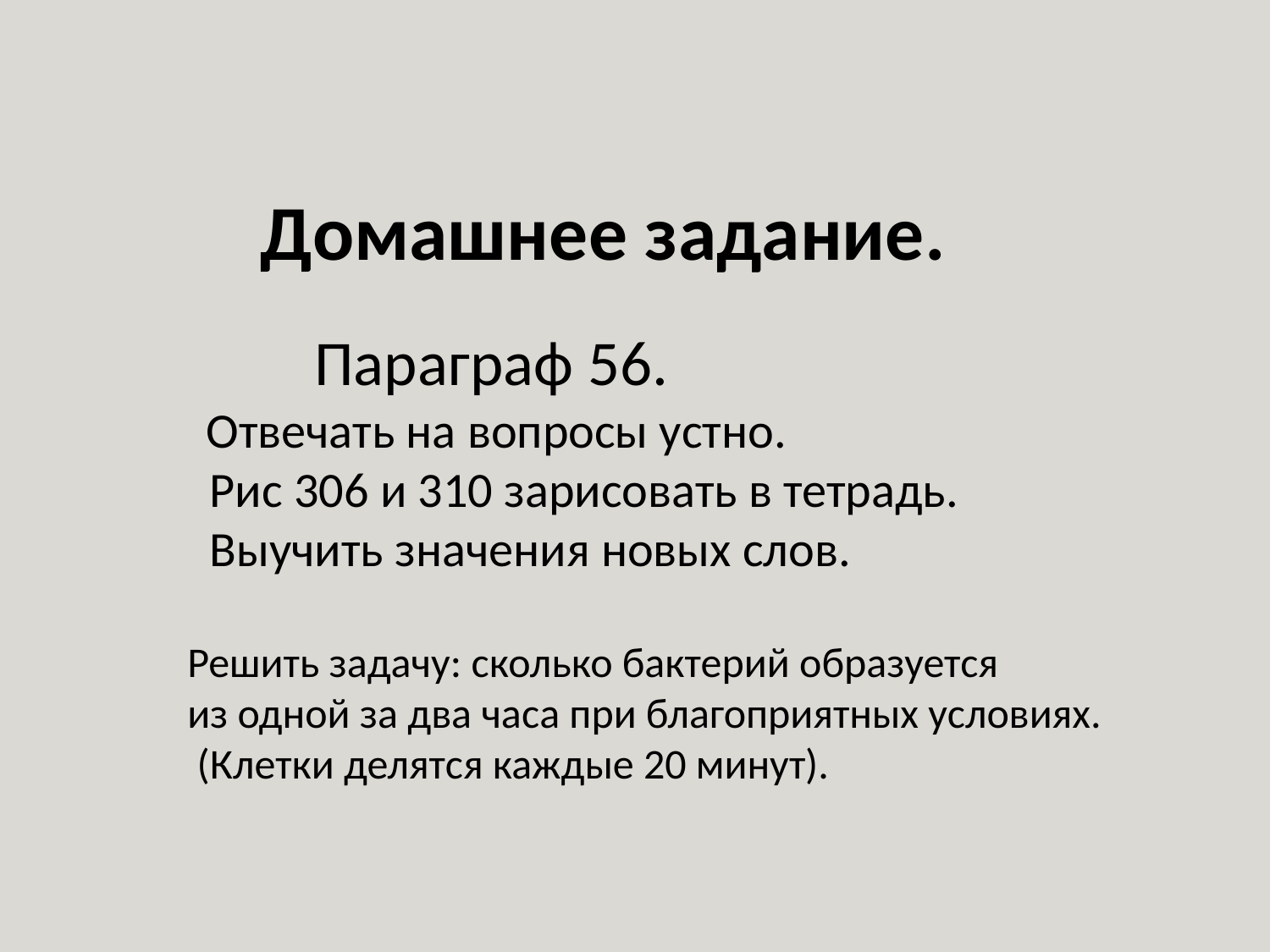

Домашнее задание.
	Параграф 56.
  Отвечать на вопросы устно.
  Рис 306 и 310 зарисовать в тетрадь.
  Выучить значения новых слов.

Решить задачу: сколько бактерий образуется
из одной за два часа при благоприятных условиях.
 (Клетки делятся каждые 20 минут).